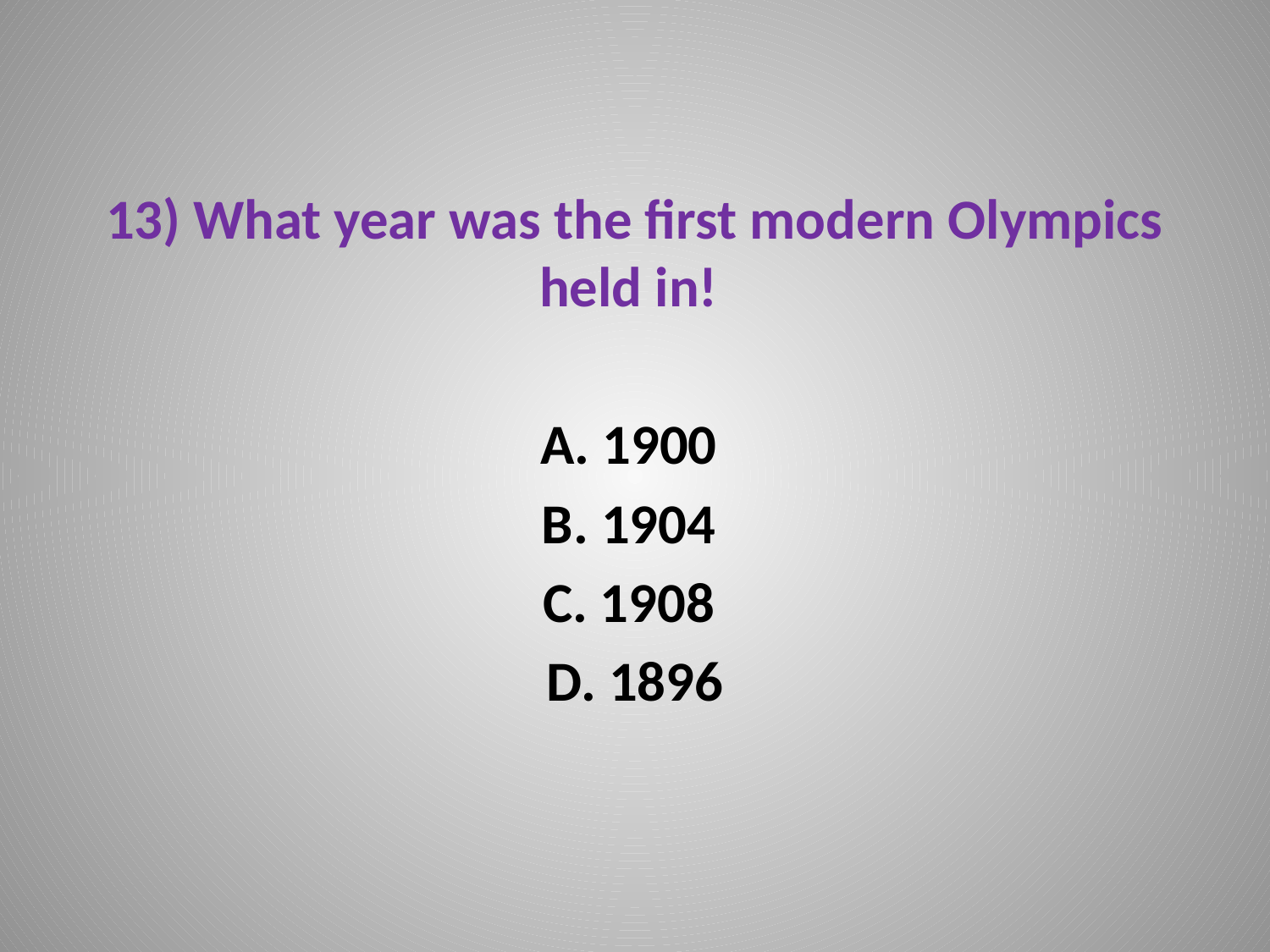

13) What year was the first modern Olympics held in!

A. 1900
B. 1904
C. 1908
D. 1896